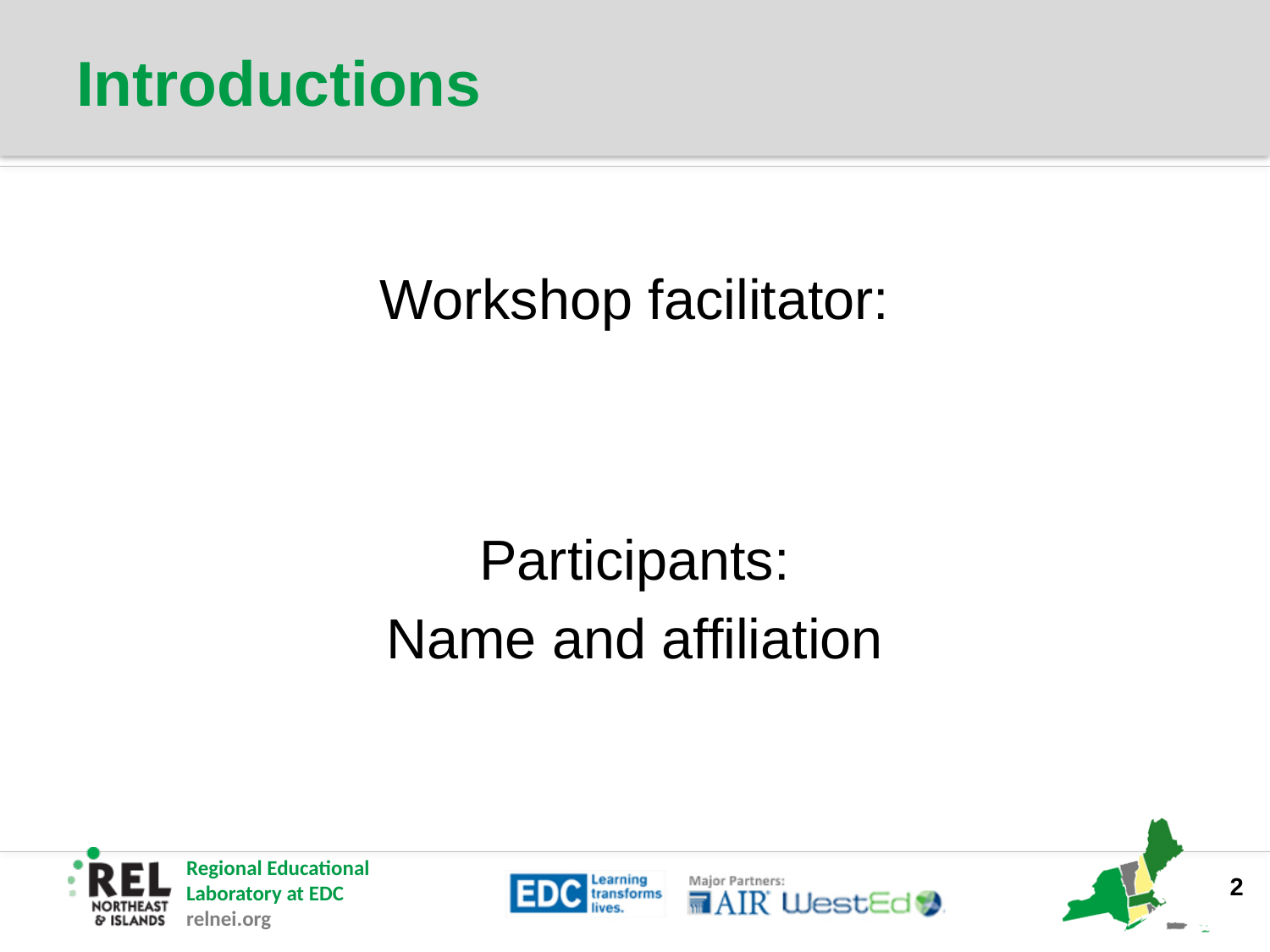

# Introductions
Workshop facilitator:
Participants:
Name and affiliation
2